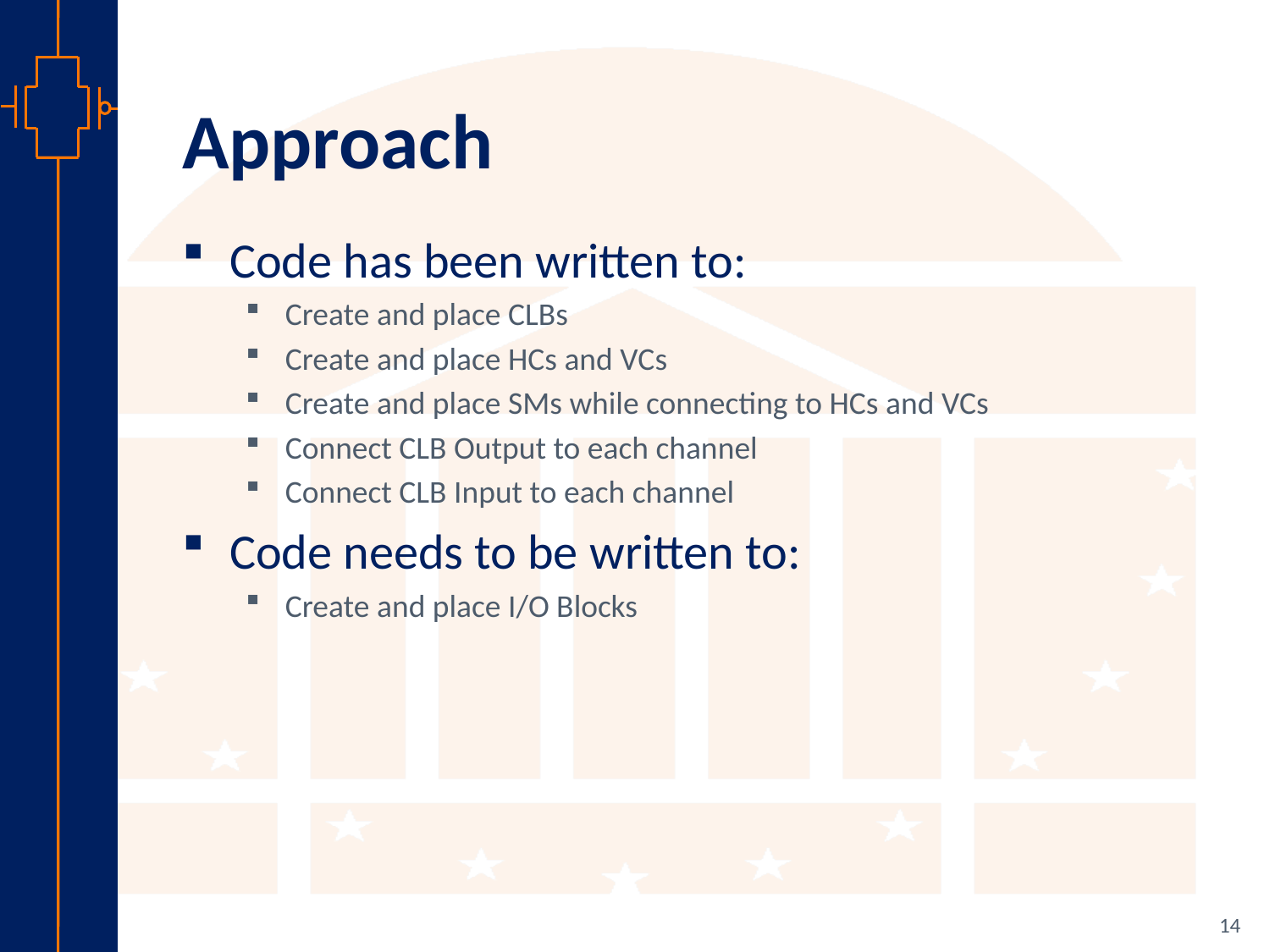

# Approach
Code has been written to:
Create and place CLBs
Create and place HCs and VCs
Create and place SMs while connecting to HCs and VCs
Connect CLB Output to each channel
Connect CLB Input to each channel
Code needs to be written to:
Create and place I/O Blocks

14